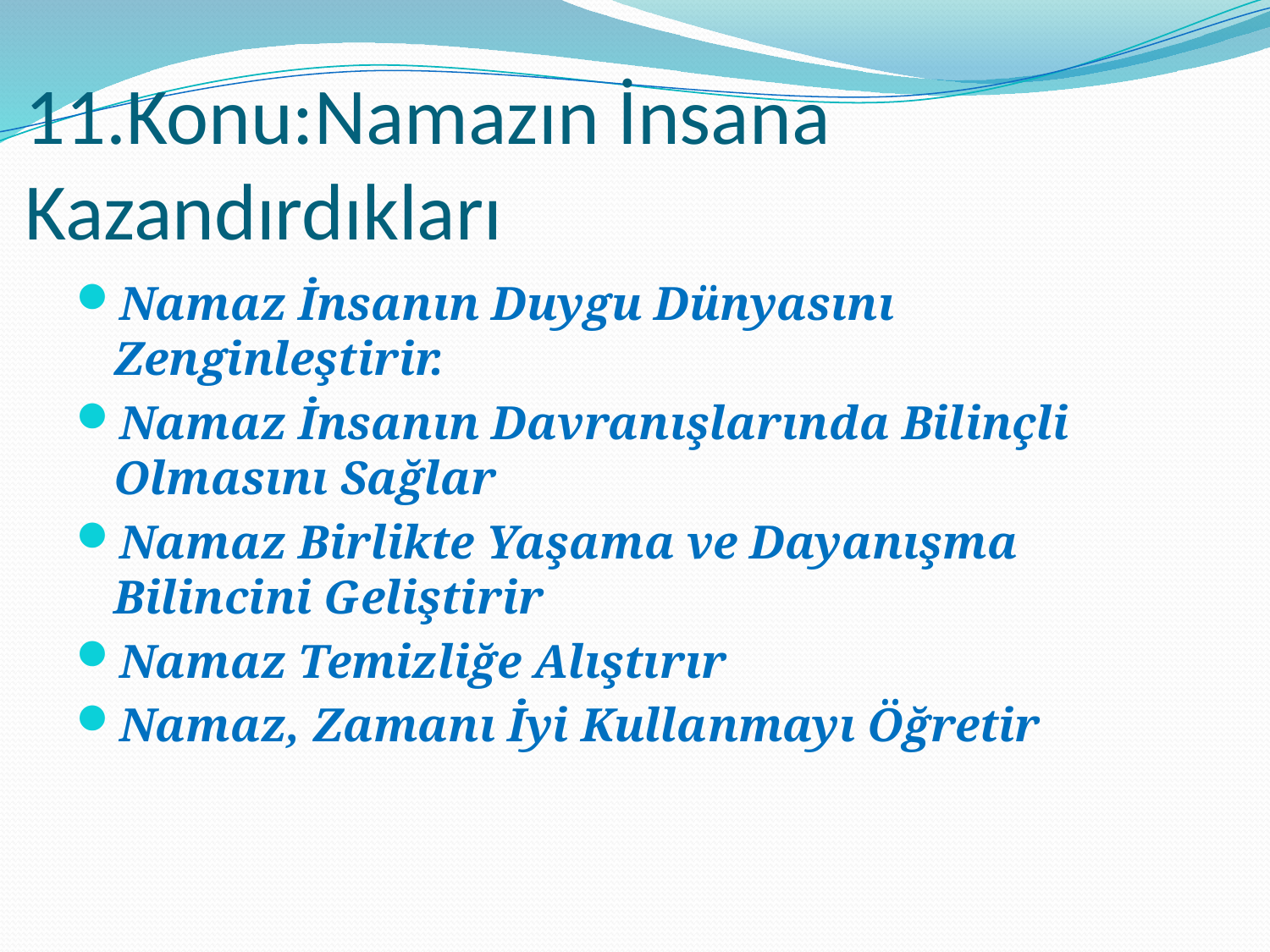

# 11.Konu:Namazın İnsana Kazandırdıkları
Namaz İnsanın Duygu Dünyasını Zenginleştirir.
Namaz İnsanın Davranışlarında Bilinçli Olmasını Sağlar
Namaz Birlikte Yaşama ve Dayanışma Bilincini Geliştirir
Namaz Temizliğe Alıştırır
Namaz, Zamanı İyi Kullanmayı Öğretir